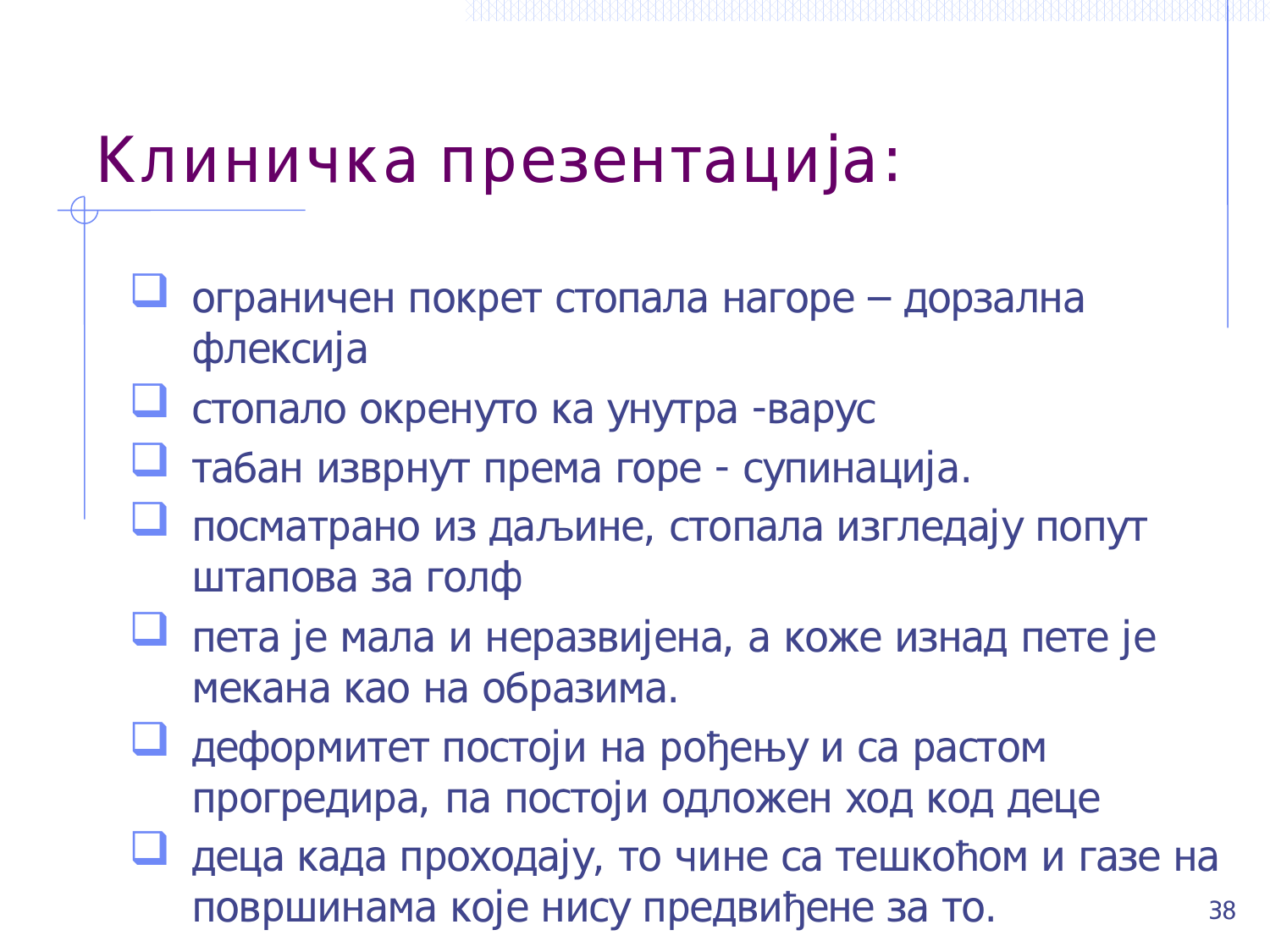

# Клиничка презентација:
ограничен покрет стопала нагоре – дорзална флексија
стопало окренуто ка унутра -варус
табан изврнут према горе - супинација.
посматрано из даљине, стопала изгледају попут штапова за голф
пета је мала и неразвијена, а коже изнад пете је мекана као на образима.
деформитет постоји на рођењу и са растом прогредира, па постоји одложен ход код деце
деца када проходају, то чине са тешкоћом и газе на површинама које нису предвиђене за то.
38